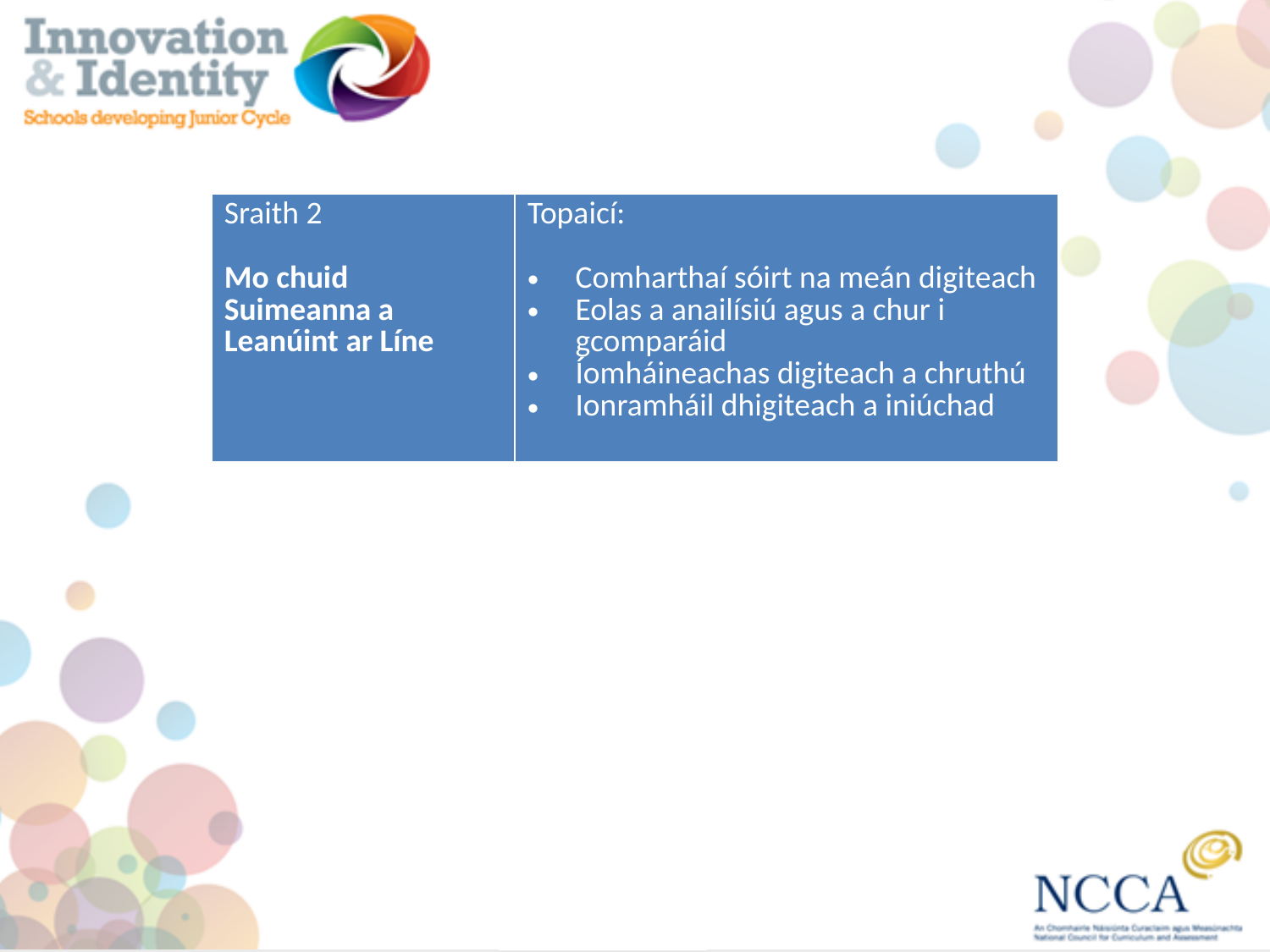

| Sraith 2 Mo chuid Suimeanna a Leanúint ar Líne | Topaicí: Comharthaí sóirt na meán digiteach Eolas a anailísiú agus a chur i gcomparáid Íomháineachas digiteach a chruthú Ionramháil dhigiteach a iniúchad |
| --- | --- |